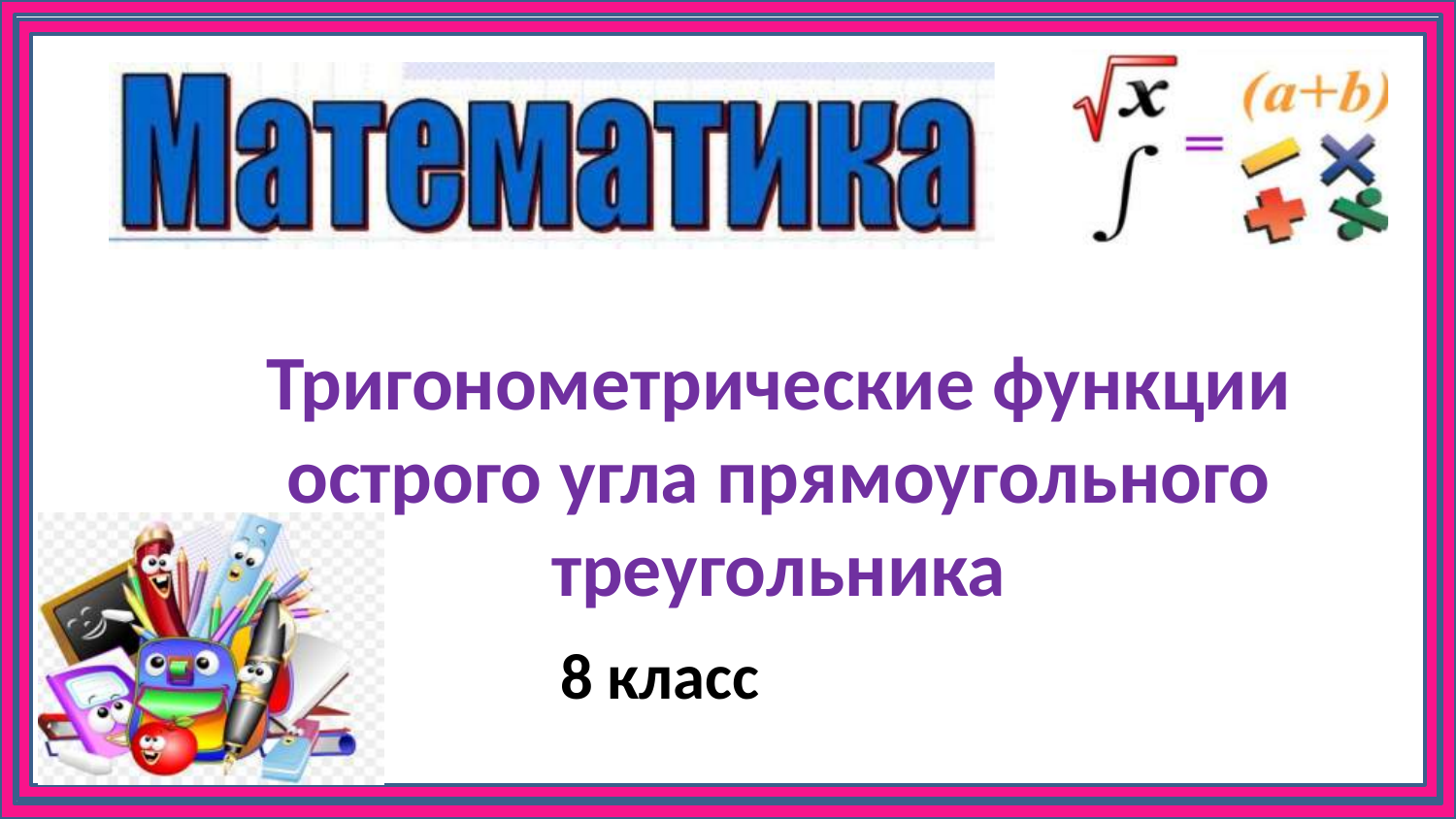

# Тригонометрические функции острого угла прямоугольного треугольника

8 класс